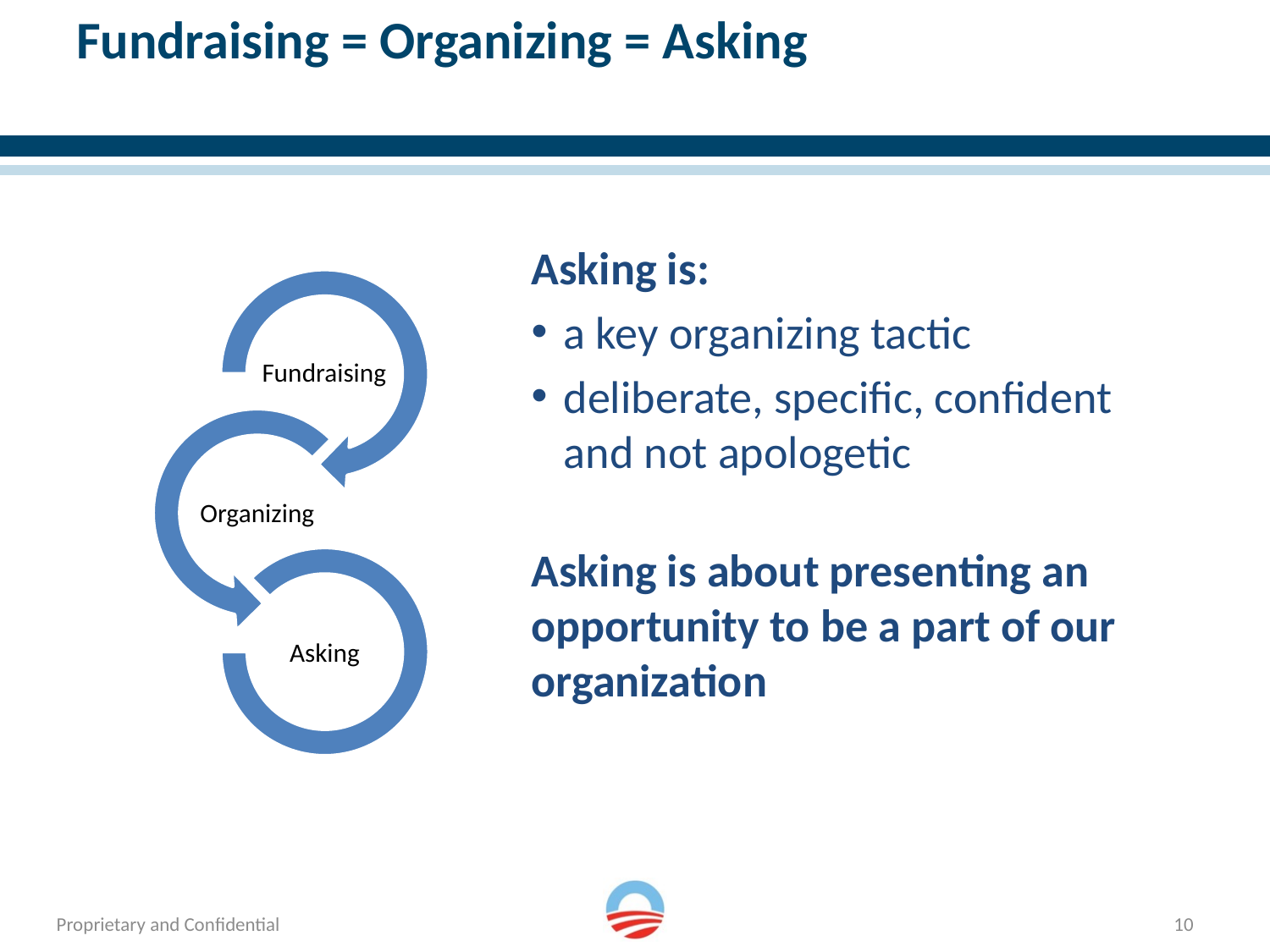

# Fundraising = Organizing = Asking
Fundraising
Organizing
Asking
Asking is:
a key organizing tactic
deliberate, specific, confident and not apologetic
Asking is about presenting an opportunity to be a part of our organization

10